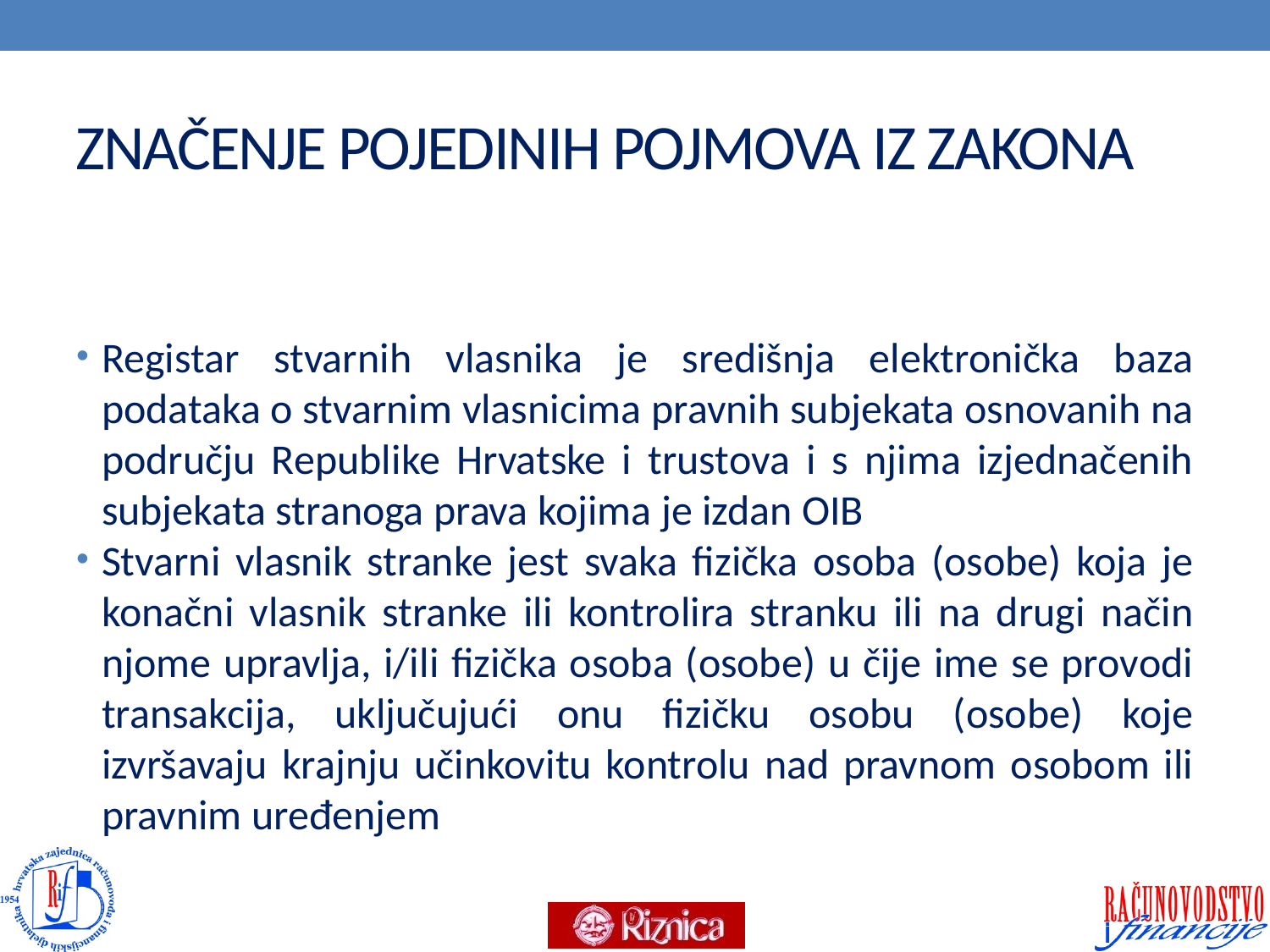

# ZNAČENJE POJEDINIH POJMOVA IZ ZAKONA

Registar stvarnih vlasnika je središnja elektronička baza podataka o stvarnim vlasnicima pravnih subjekata osnovanih na području Republike Hrvatske i trustova i s njima izjednačenih subjekata stranoga prava kojima je izdan OIB
Stvarni vlasnik stranke jest svaka fizička osoba (osobe) koja je konačni vlasnik stranke ili kontrolira stranku ili na drugi način njome upravlja, i/ili fizička osoba (osobe) u čije ime se provodi transakcija, uključujući onu fizičku osobu (osobe) koje izvršavaju krajnju učinkovitu kontrolu nad pravnom osobom ili pravnim uređenjem